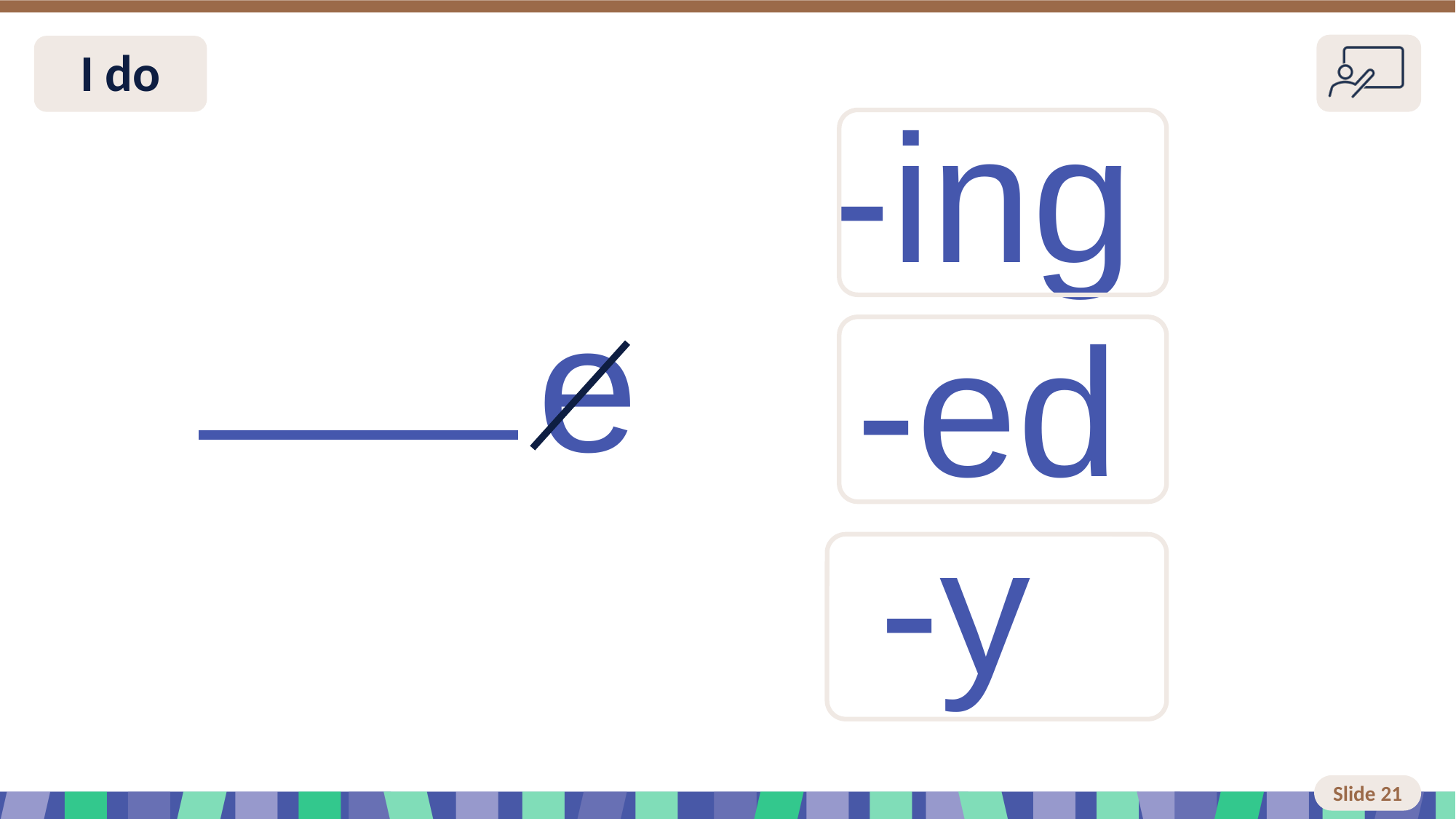

Slide 21 I do
-ing

-ed

-y

e